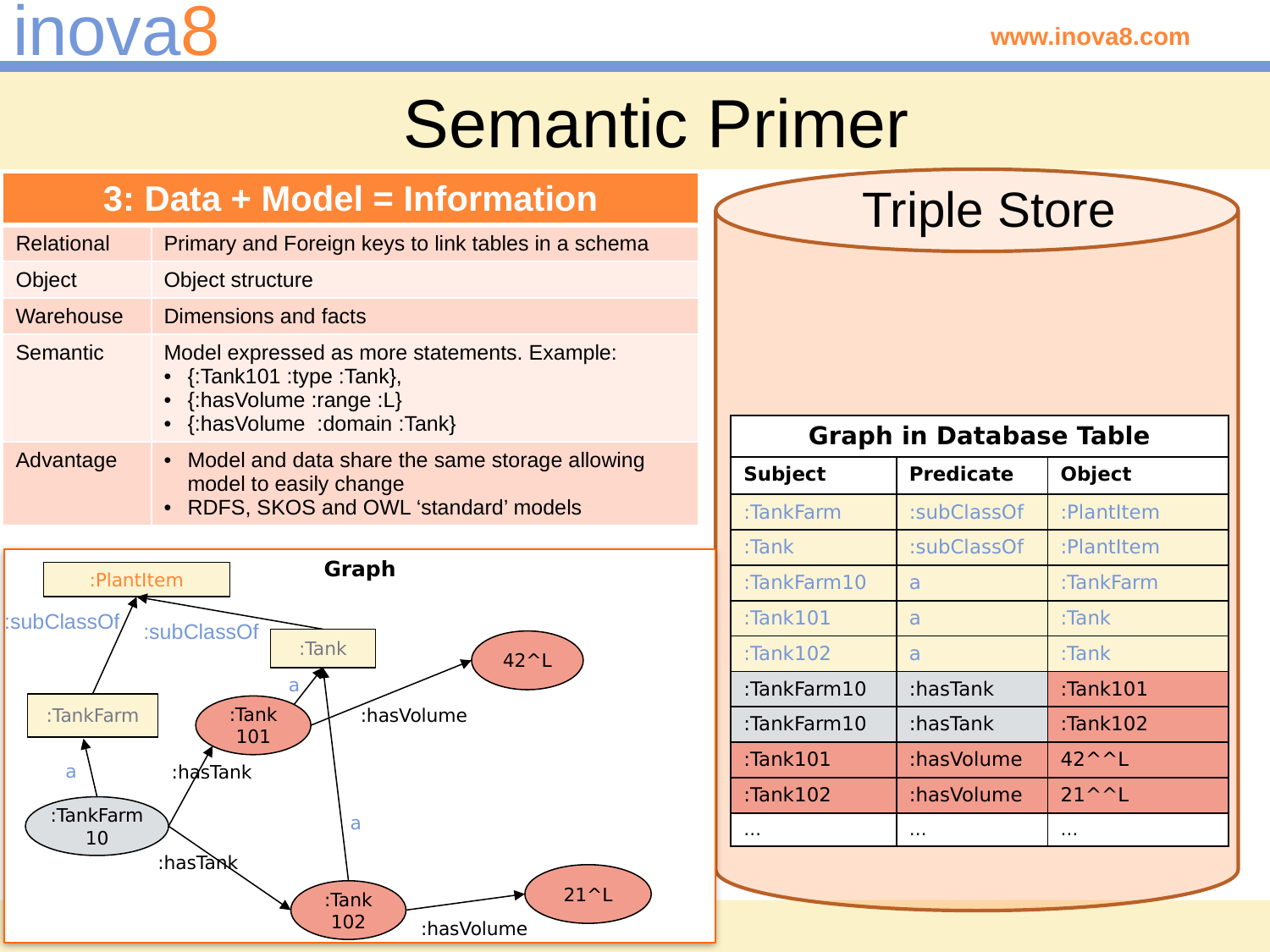

# Semantic Primer

Triple Store
| 3: Data + Model = Information |  |
| --- | --- |
| Relational | Primary and Foreign keys to link tables in a schema |
| Object | Object structure |
| Warehouse | Dimensions and facts |
| Semantic | Model expressed as more statements. Example: {:Tank101 :type :Tank}, {:hasVolume :range :L} {:hasVolume :domain :Tank} |
| Advantage | Model and data share the same storage allowing model to easily change RDFS, SKOS and OWL ‘standard’ models |
| Graph in Database Table |  |  |
| --- | --- | --- |
| Subject | Predicate | Object |
| :TankFarm | :subClassOf | :PlantItem |
| :Tank | :subClassOf | :PlantItem |
| :TankFarm10 | a | :TankFarm |
| :Tank101 | a | :Tank |
| :Tank102 | a | :Tank |
| :TankFarm10 | :hasTank | :Tank101 |
| :TankFarm10 | :hasTank | :Tank102 |
| :Tank101 | :hasVolume | 42^^L |
| :Tank102 | :hasVolume | 21^^L |
| … | … | … |
Graph
:PlantItem
:subClassOf
:subClassOf
:Tank
42^L
a
:TankFarm
:Tank101
:hasVolume
a
:hasTank
:TankFarm10
a
:hasTank
21^L
:Tank102
:hasVolume